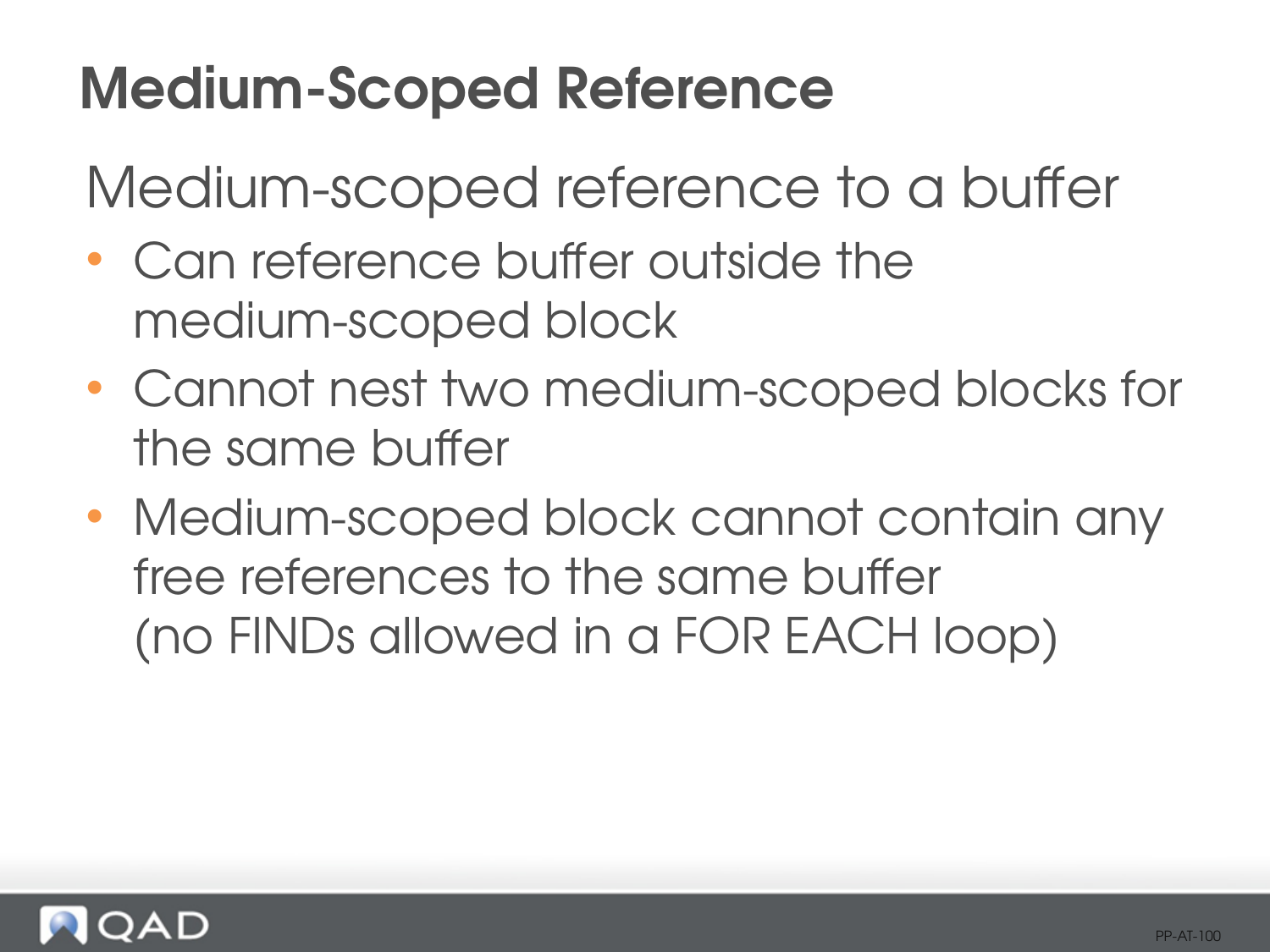

# Medium-Scoped Reference
Medium-scoped reference to a buffer
Can reference buffer outside the
medium-scoped block
Cannot nest two medium-scoped blocks for the same buffer
Medium-scoped block cannot contain any free references to the same buffer
(no FINDs allowed in a FOR EACH loop)
PP-AT-100